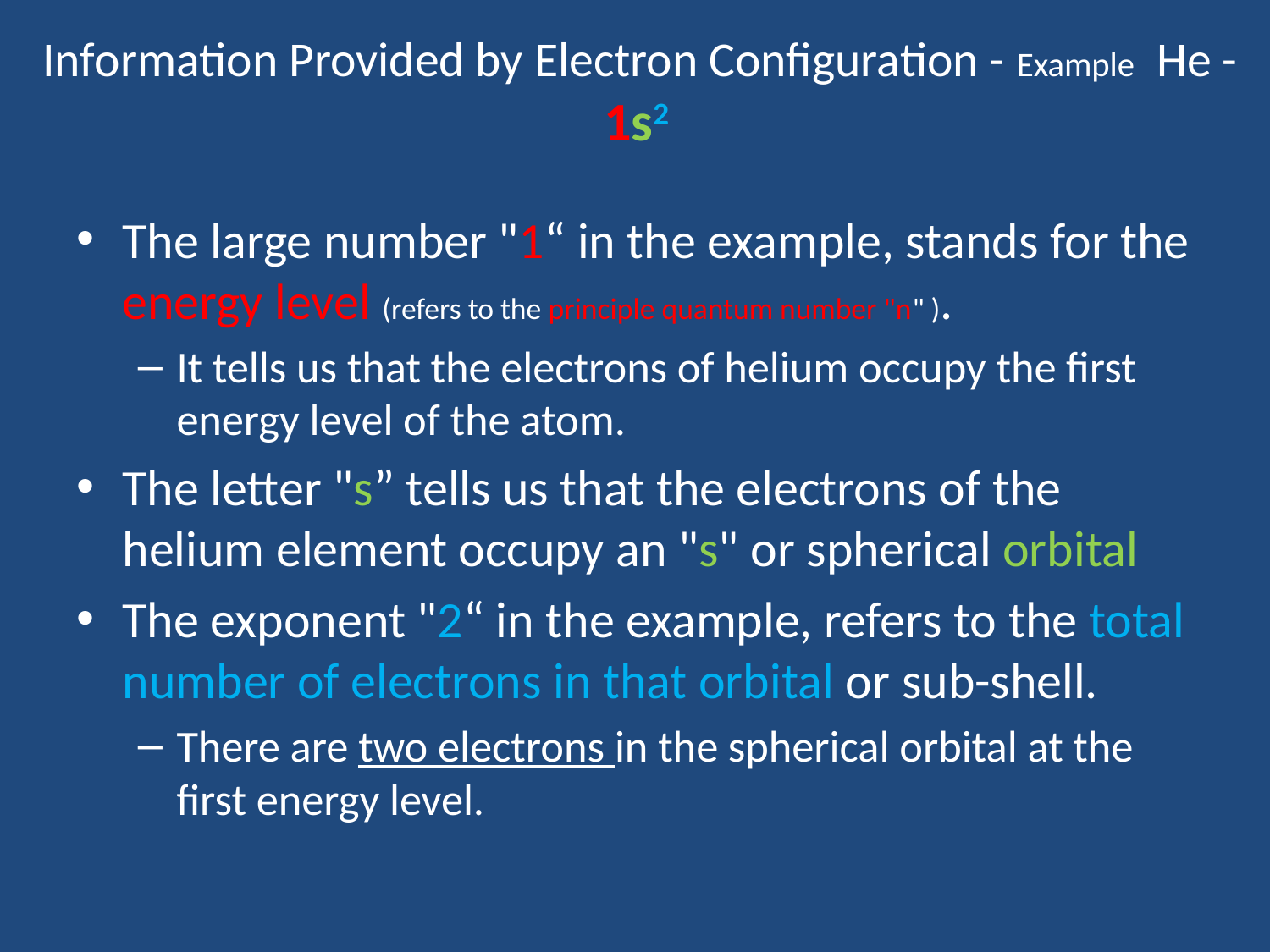

# Information Provided by Electron Configuration - Example  He - 1s2
The large number "1“ in the example, stands for the energy level (refers to the principle quantum number "n" ).
It tells us that the electrons of helium occupy the first energy level of the atom.
The letter "s” tells us that the electrons of the helium element occupy an "s" or spherical orbital
The exponent "2“ in the example, refers to the total number of electrons in that orbital or sub-shell.
There are two electrons in the spherical orbital at the first energy level.